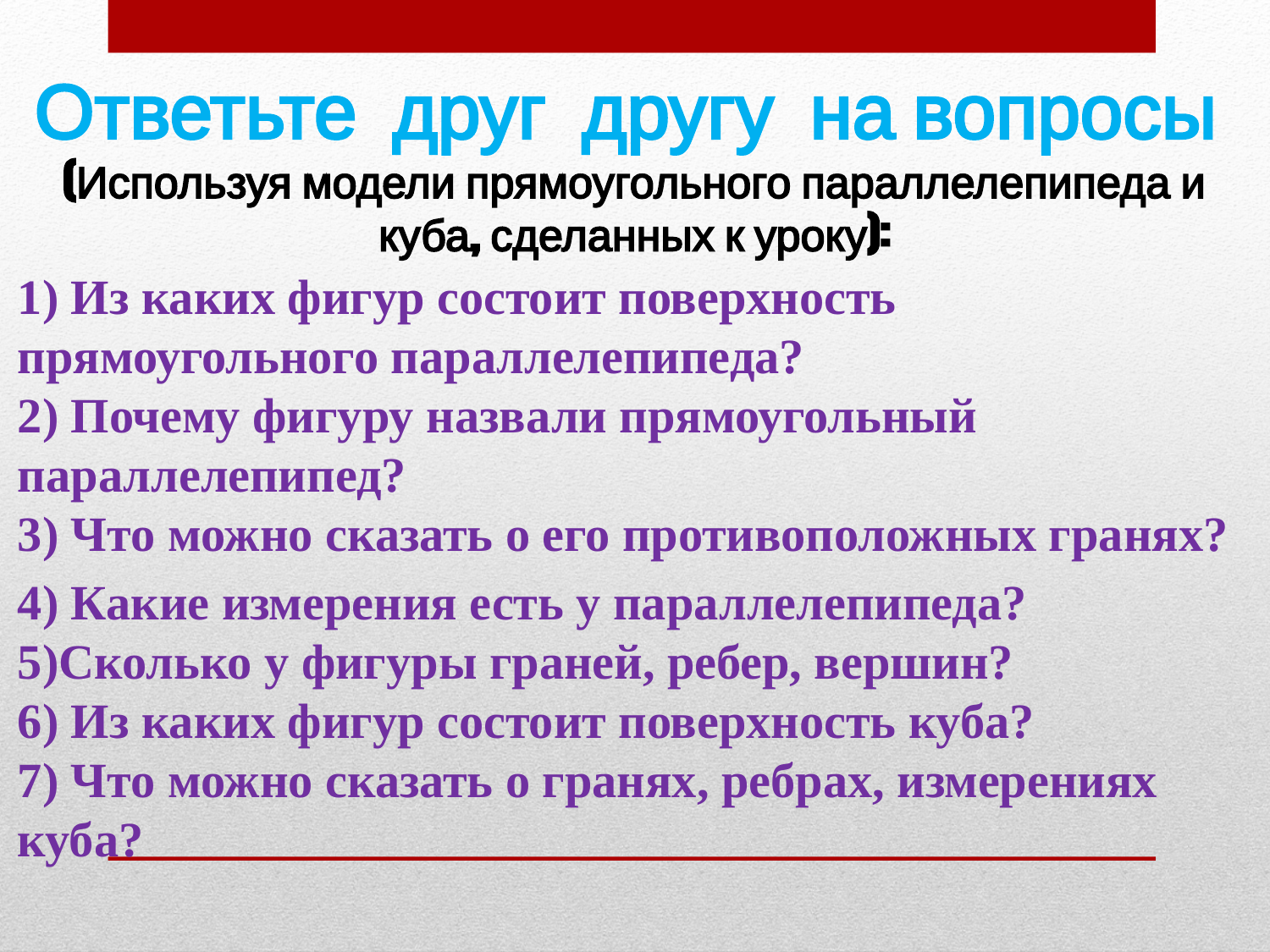

# Ответьте  друг  другу  на вопросы (Используя модели прямоугольного параллелепипеда и куба, сделанных к уроку):
1) Из каких фигур состоит поверхность прямоугольного параллелепипеда?
2) Почему фигуру назвали прямоугольный параллелепипед?
3) Что можно сказать о его противоположных гранях?
4) Какие измерения есть у параллелепипеда?                  5)Сколько у фигуры граней, ребер, вершин?
6) Из каких фигур состоит поверхность куба?
7) Что можно сказать о гранях, ребрах, измерениях куба?